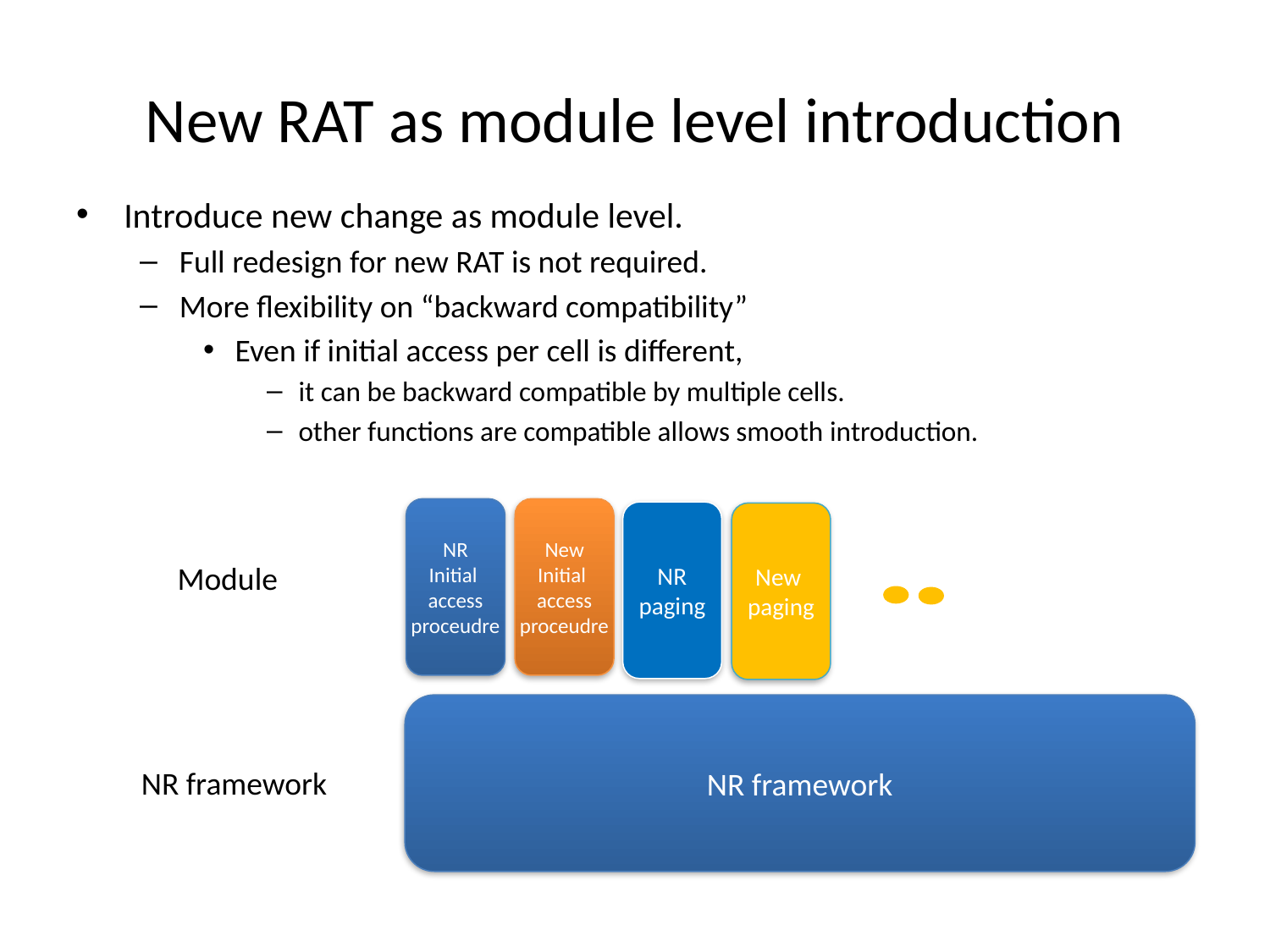

# New RAT as module level introduction
Introduce new change as module level.
Full redesign for new RAT is not required.
More flexibility on “backward compatibility”
Even if initial access per cell is different,
it can be backward compatible by multiple cells.
other functions are compatible allows smooth introduction.

NR
Initial
access proceudre
New
Initial
access proceudre
NR
paging
New
paging
Module

NR framework
NR framework